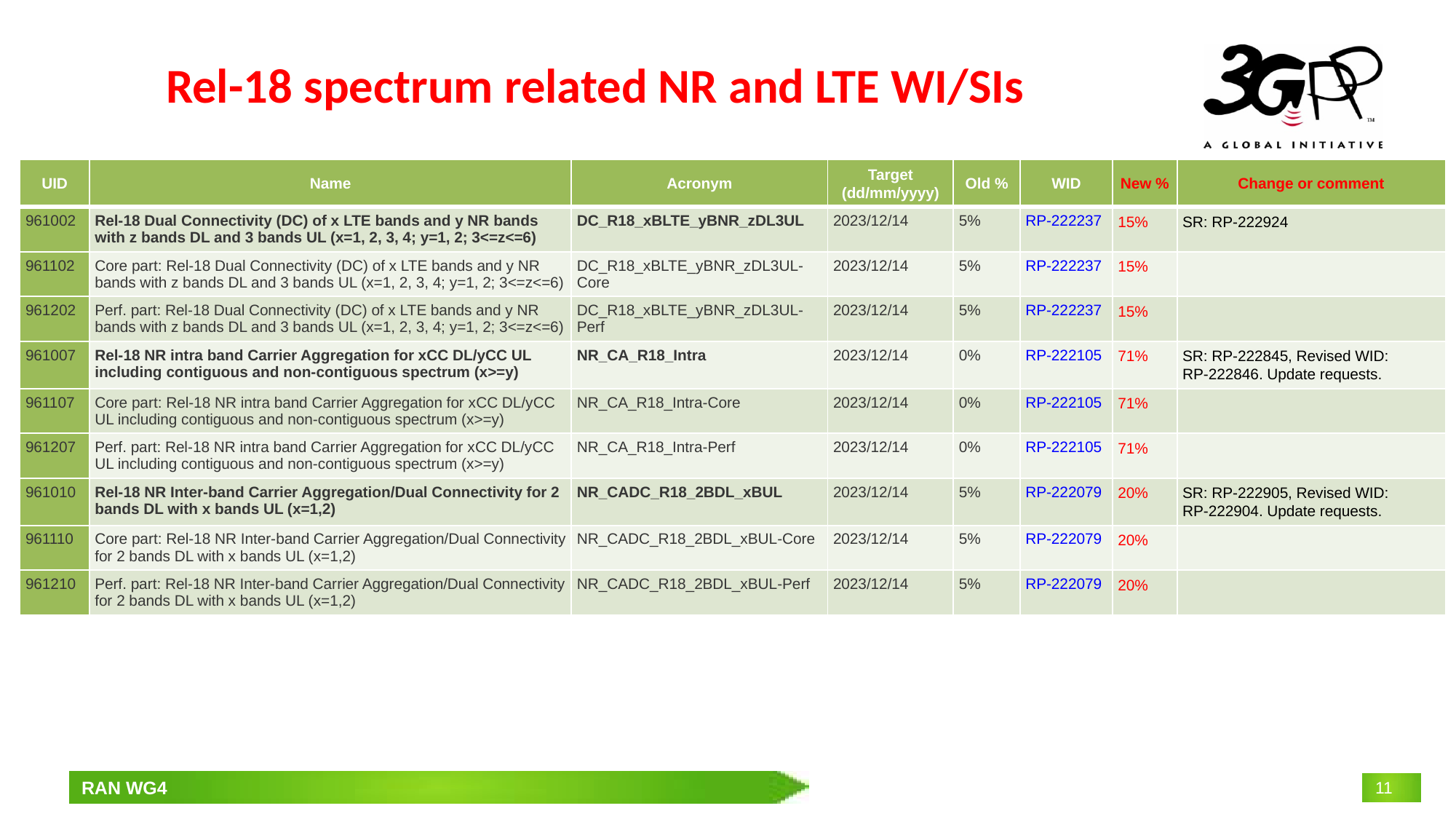

# Rel-18 spectrum related NR and LTE WI/SIs
| UID | Name | Acronym | Target (dd/mm/yyyy) | Old % | WID | New % | Change or comment |
| --- | --- | --- | --- | --- | --- | --- | --- |
| 961002 | Rel-18 Dual Connectivity (DC) of x LTE bands and y NR bands with z bands DL and 3 bands UL (x=1, 2, 3, 4; y=1, 2; 3<=z<=6) | DC\_R18\_xBLTE\_yBNR\_zDL3UL | 2023/12/14 | 5% | RP-222237 | 15% | SR: RP-222924 |
| 961102 | Core part: Rel-18 Dual Connectivity (DC) of x LTE bands and y NR bands with z bands DL and 3 bands UL (x=1, 2, 3, 4; y=1, 2; 3<=z<=6) | DC\_R18\_xBLTE\_yBNR\_zDL3UL-Core | 2023/12/14 | 5% | RP-222237 | 15% |  |
| 961202 | Perf. part: Rel-18 Dual Connectivity (DC) of x LTE bands and y NR bands with z bands DL and 3 bands UL (x=1, 2, 3, 4; y=1, 2; 3<=z<=6) | DC\_R18\_xBLTE\_yBNR\_zDL3UL-Perf | 2023/12/14 | 5% | RP-222237 | 15% |  |
| 961007 | Rel-18 NR intra band Carrier Aggregation for xCC DL/yCC UL including contiguous and non-contiguous spectrum (x>=y) | NR\_CA\_R18\_Intra | 2023/12/14 | 0% | RP-222105 | 71% | SR: RP-222845, Revised WID: RP‑222846. Update requests. |
| 961107 | Core part: Rel-18 NR intra band Carrier Aggregation for xCC DL/yCC UL including contiguous and non-contiguous spectrum (x>=y) | NR\_CA\_R18\_Intra-Core | 2023/12/14 | 0% | RP-222105 | 71% |  |
| 961207 | Perf. part: Rel-18 NR intra band Carrier Aggregation for xCC DL/yCC UL including contiguous and non-contiguous spectrum (x>=y) | NR\_CA\_R18\_Intra-Perf | 2023/12/14 | 0% | RP-222105 | 71% |  |
| 961010 | Rel-18 NR Inter-band Carrier Aggregation/Dual Connectivity for 2 bands DL with x bands UL (x=1,2) | NR\_CADC\_R18\_2BDL\_xBUL | 2023/12/14 | 5% | RP-222079 | 20% | SR: RP‑222905, Revised WID: RP‑222904. Update requests. |
| 961110 | Core part: Rel-18 NR Inter-band Carrier Aggregation/Dual Connectivity for 2 bands DL with x bands UL (x=1,2) | NR\_CADC\_R18\_2BDL\_xBUL-Core | 2023/12/14 | 5% | RP-222079 | 20% |  |
| 961210 | Perf. part: Rel-18 NR Inter-band Carrier Aggregation/Dual Connectivity for 2 bands DL with x bands UL (x=1,2) | NR\_CADC\_R18\_2BDL\_xBUL-Perf | 2023/12/14 | 5% | RP-222079 | 20% |  |